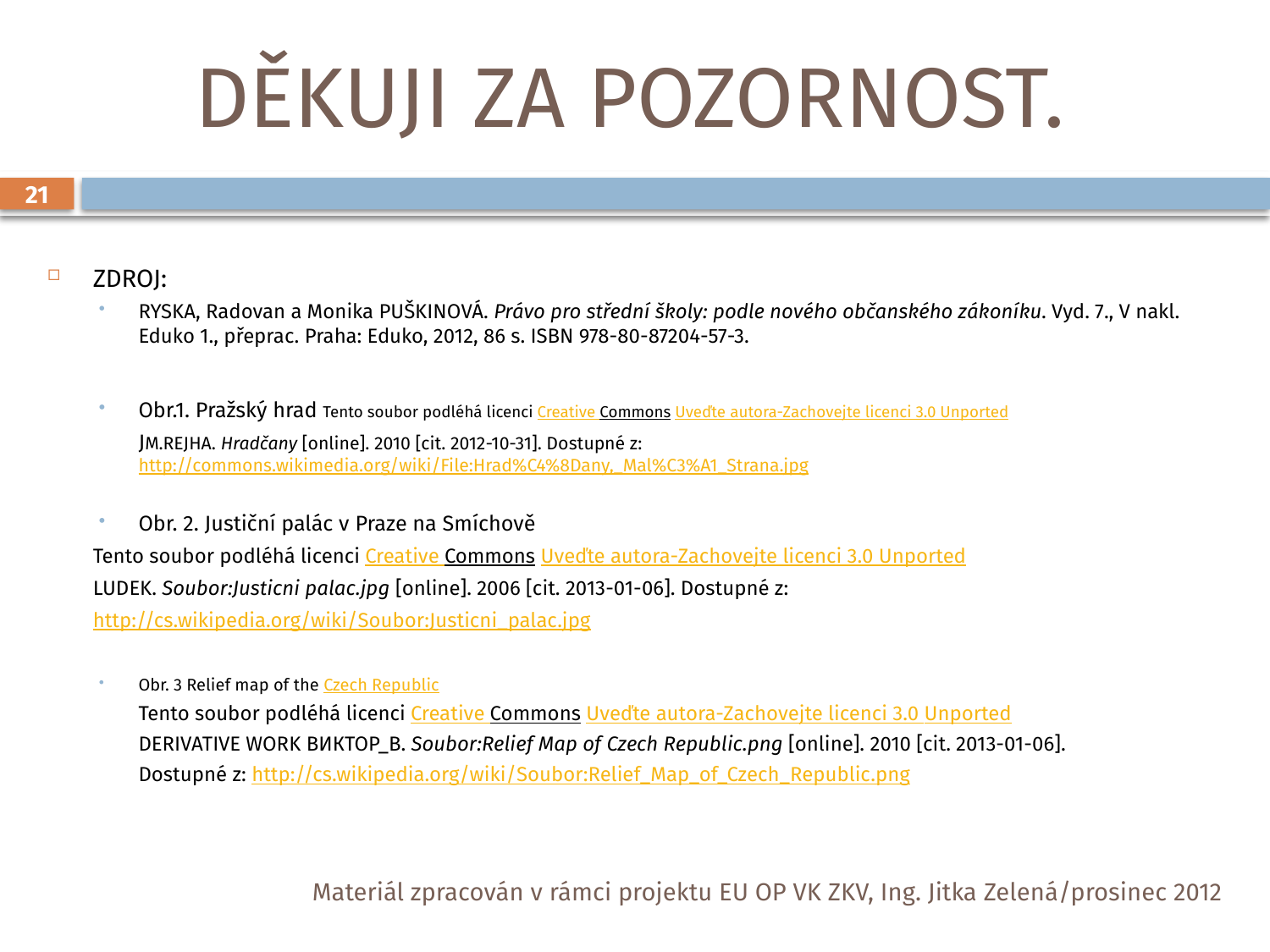

# DĚKUJI ZA POZORNOST.
21
ZDROJ:
RYSKA, Radovan a Monika PUŠKINOVÁ. Právo pro střední školy: podle nového občanského zákoníku. Vyd. 7., V nakl. Eduko 1., přeprac. Praha: Eduko, 2012, 86 s. ISBN 978-80-87204-57-3.

Obr.1. Pražský hrad Tento soubor podléhá licenci Creative Commons Uveďte autora-Zachovejte licenci 3.0 Unported
		JM.REJHA. Hradčany [online]. 2010 [cit. 2012-10-31]. Dostupné z: 	http://commons.wikimedia.org/wiki/File:Hrad%C4%8Dany,_Mal%C3%A1_Strana.jpg

Obr. 2. Justiční palác v Praze na Smíchově
		Tento soubor podléhá licenci Creative Commons Uveďte autora-Zachovejte licenci 3.0 Unported
		LUDEK. Soubor:Justicni palac.jpg [online]. 2006 [cit. 2013-01-06]. Dostupné z:
		http://cs.wikipedia.org/wiki/Soubor:Justicni_palac.jpg

Obr. 3 Relief map of the Czech Republic
		Tento soubor podléhá licenci Creative Commons Uveďte autora-Zachovejte licenci 3.0 Unported
		DERIVATIVE WORK ВИКТОР_В. Soubor:Relief Map of Czech Republic.png [online]. 2010 [cit. 2013-01-06].
		Dostupné z: http://cs.wikipedia.org/wiki/Soubor:Relief_Map_of_Czech_Republic.png

Materiál zpracován v rámci projektu EU OP VK ZKV, Ing. Jitka Zelená/prosinec 2012